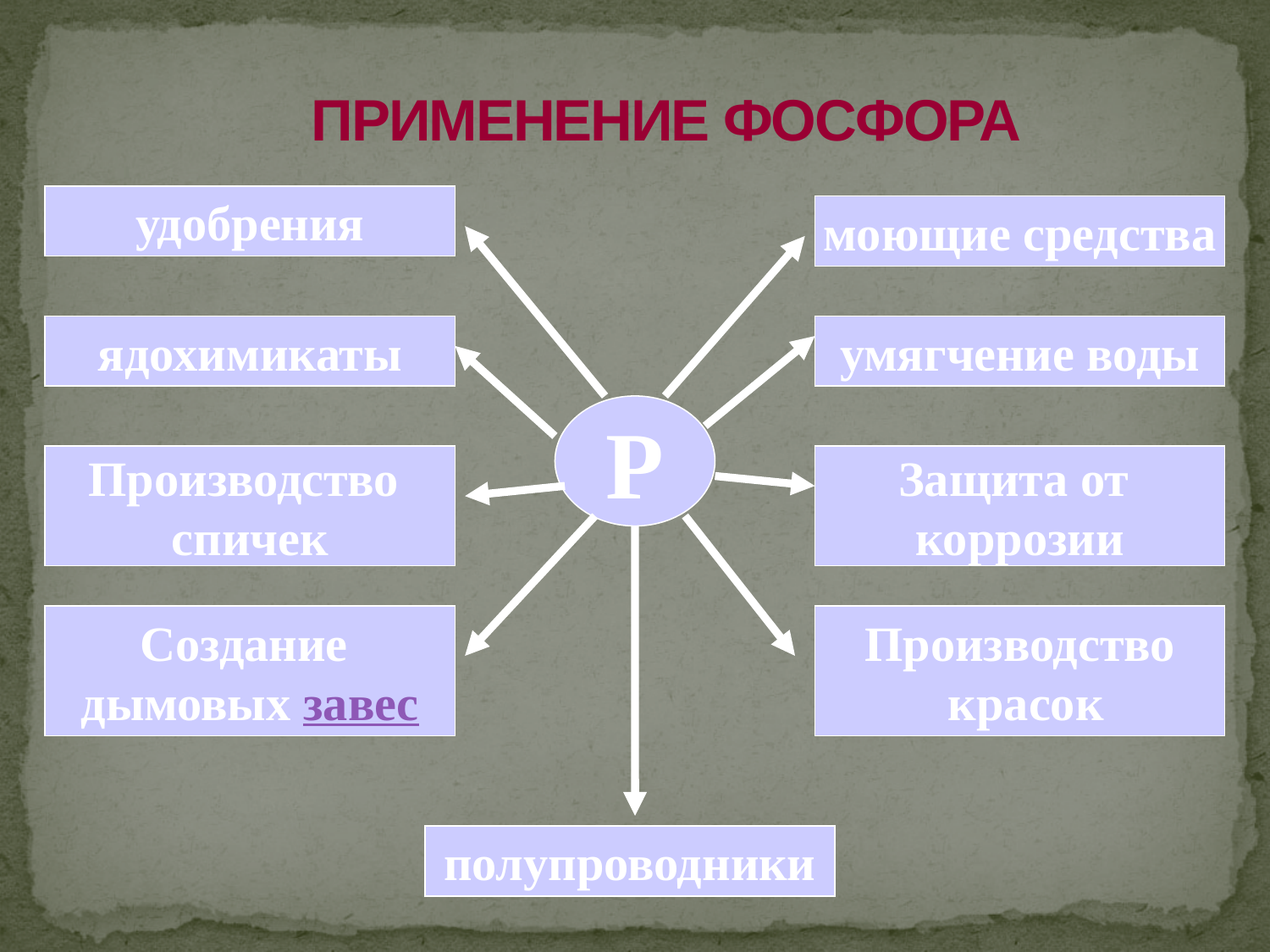

# ПРИМЕНЕНИЕ ФОСФОРА
удобрения
моющие средства

ядохимикаты
умягчение воды

Р
Производство
спичек
Защита от
коррозии

Создание
дымовых завес
Производство
 красок
полупроводники